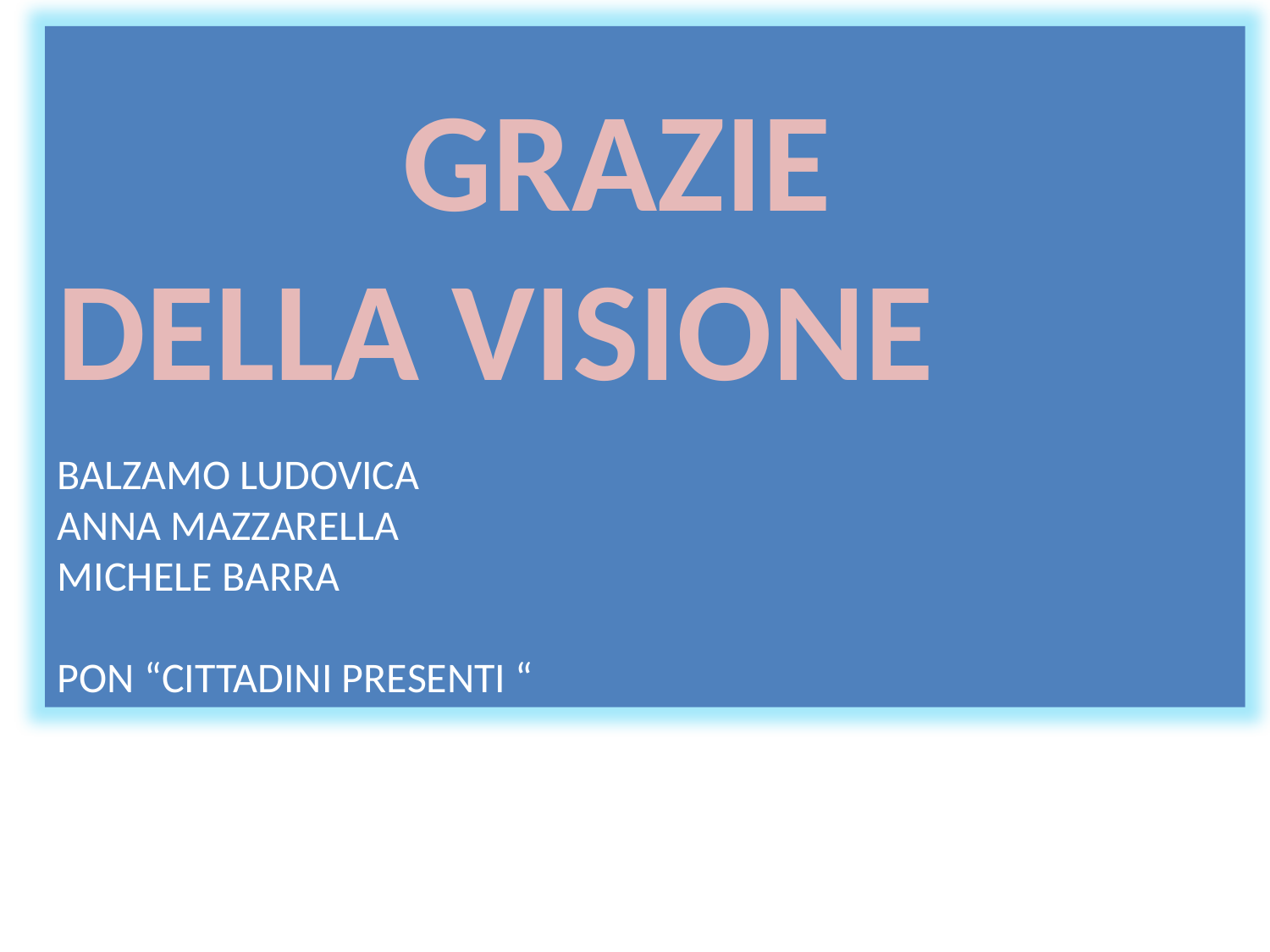

GRAZIE          DELLA VISIONE

BALZAMO LUDOVICA
ANNA MAZZARELLA
MICHELE BARRA

PON “CITTADINI PRESENTI “